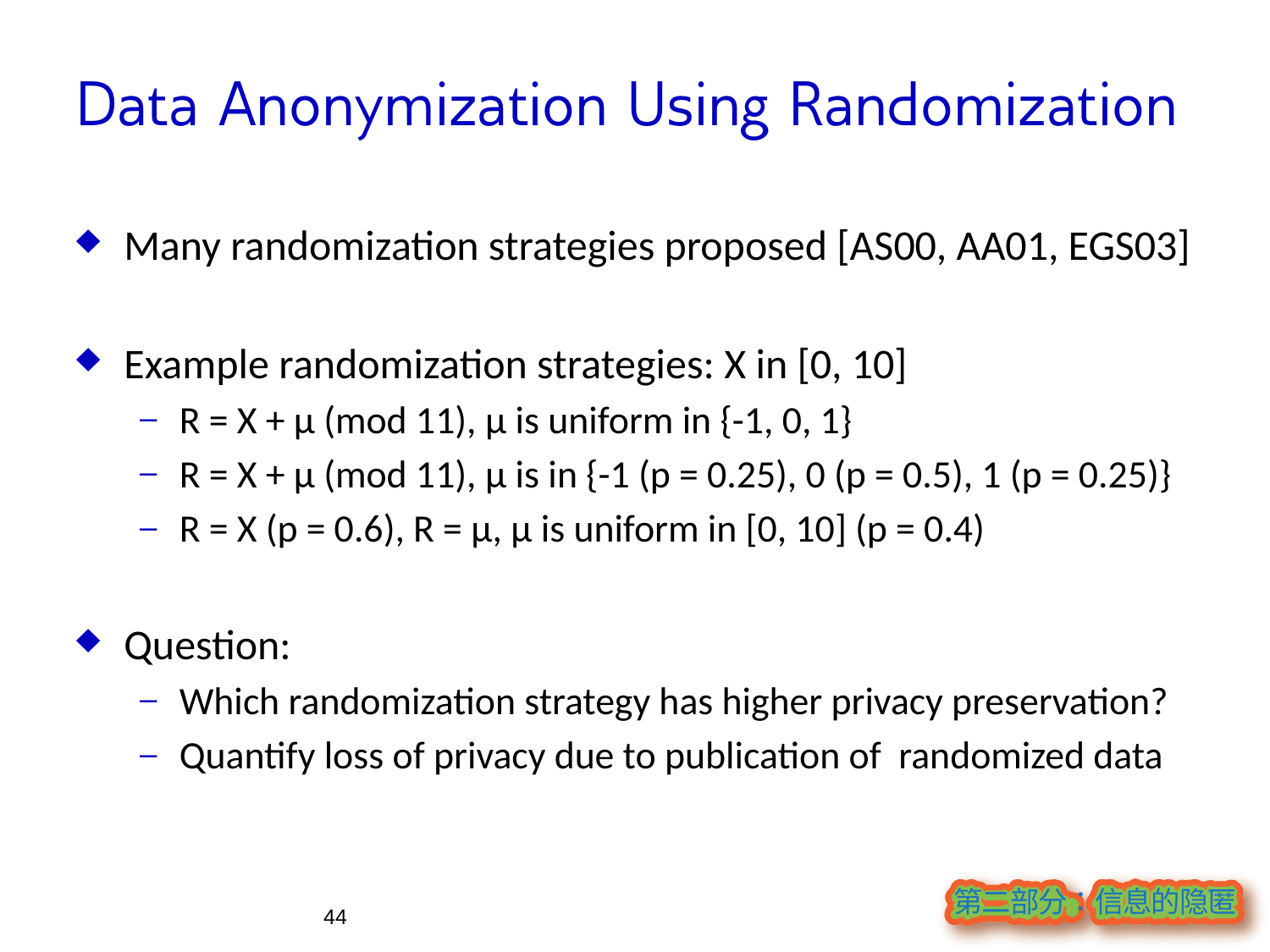

Data Anonymization Using Randomization
Many randomization strategies proposed [AS00, AA01, EGS03]

Example randomization strategies: X in [0, 10]
R = X + μ (mod 11), μ is uniform in {-1, 0, 1}
R = X + μ (mod 11), μ is in {-1 (p = 0.25), 0 (p = 0.5), 1 (p = 0.25)}
R = X (p = 0.6), R = μ, μ is uniform in [0, 10] (p = 0.4)

Question:
Which randomization strategy has higher privacy preservation?
Quantify loss of privacy due to publication of  randomized data
44